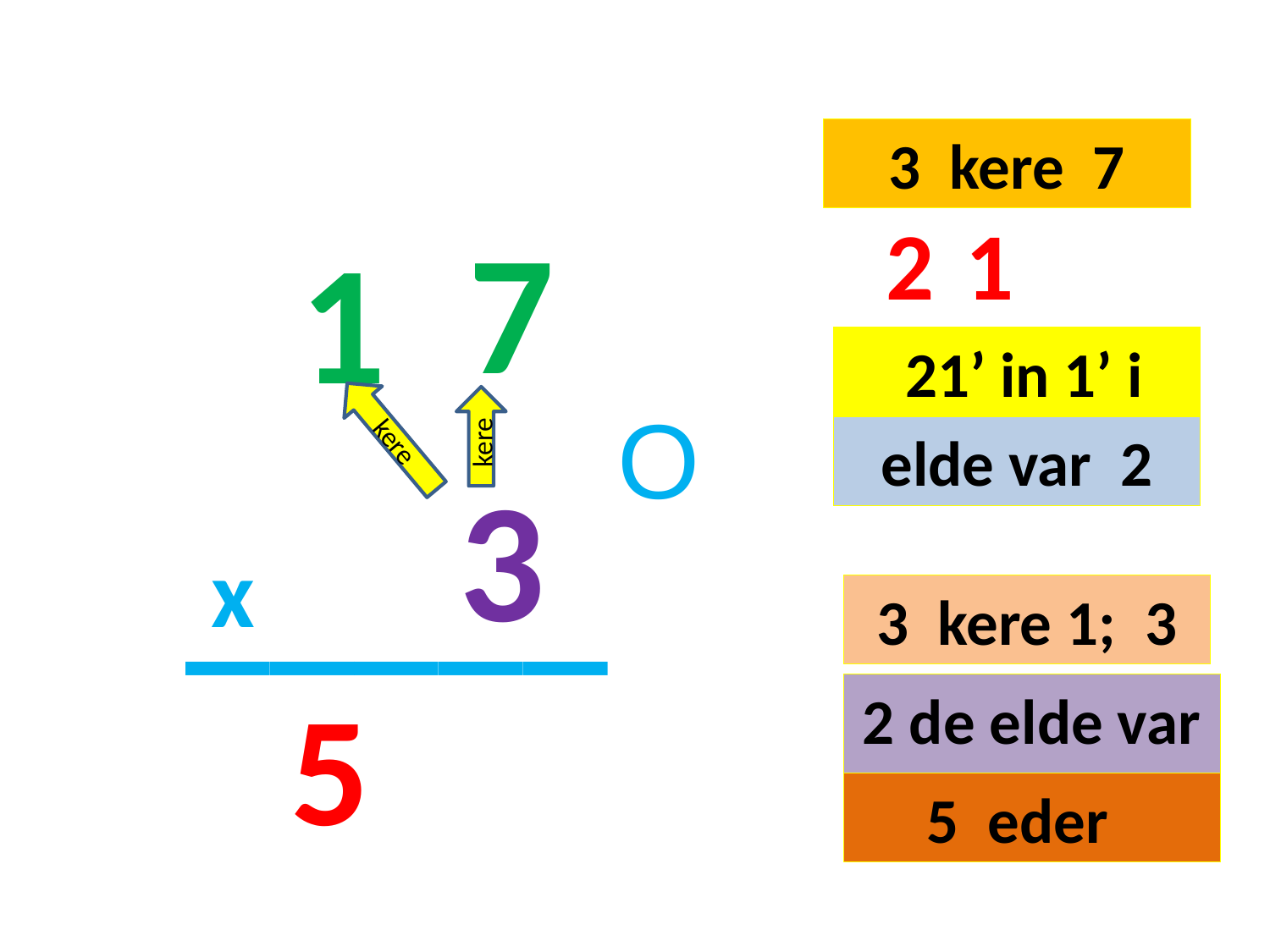

3  kere  7
7
2
1
1
#

 21’ in 1’ i
kere
kere
O
elde var  2

3
_____

x
3  kere 1;  3
5
2 de elde var
5  eder